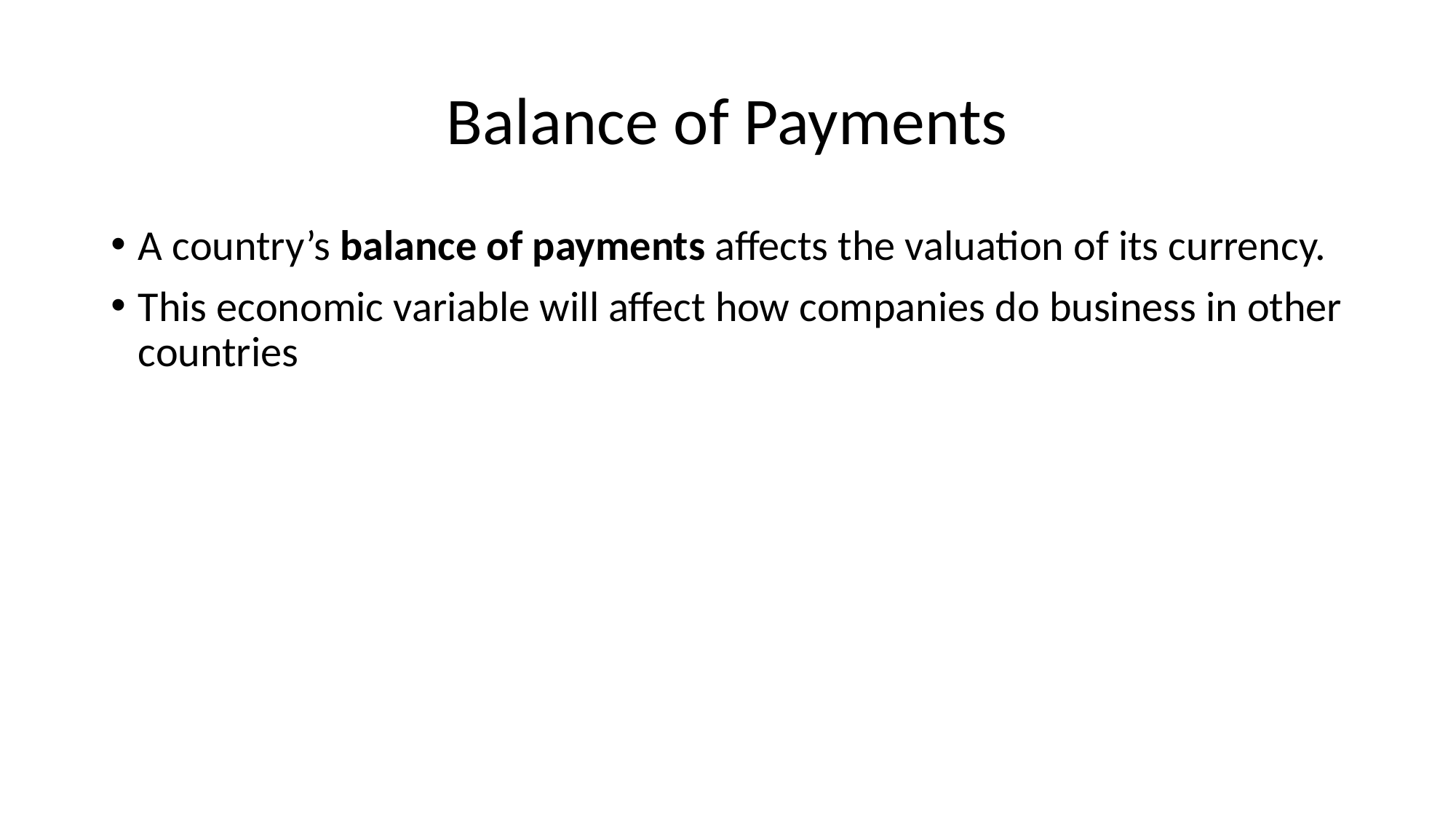

# Balance of Payments
A country’s balance of payments affects the valuation of its currency.
This economic variable will affect how companies do business in other countries